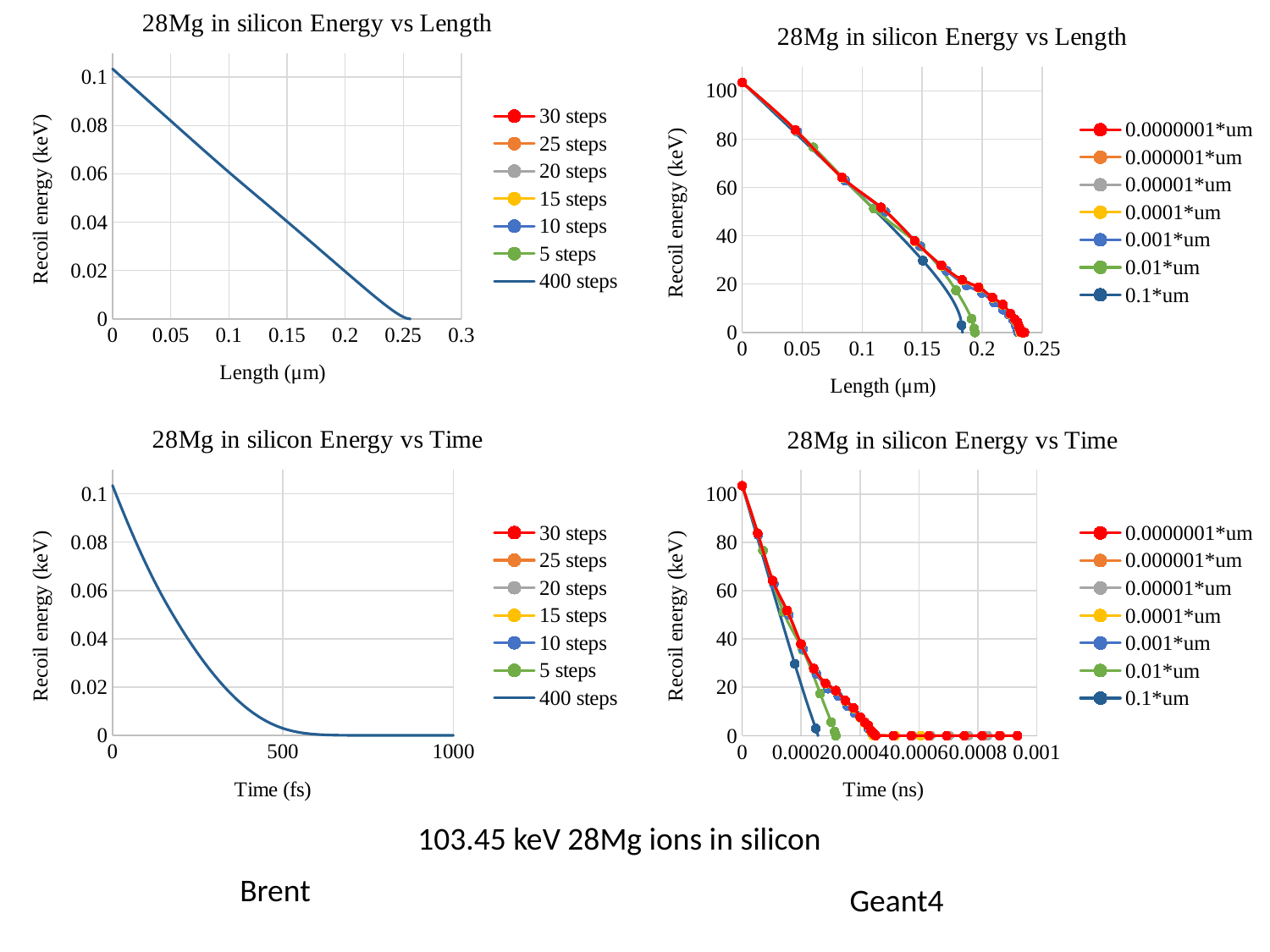

### Chart: 28Mg in silicon Energy vs Length

| Category | 0.0000001*um | 0.000001*um | 0.00001*um | 0.0001*um | 0.001*um | 0.01*um | 0.1*um |
|---|---|---|---|---|---|---|---|

### Chart: 28Mg in silicon Energy vs Length

| Category | 30 steps | 25 steps | 20 steps | 15 steps | 10 steps | 5 steps | 400 steps |
|---|---|---|---|---|---|---|---|

### Chart: 28Mg in silicon Energy vs Time

| Category | 30 steps | 25 steps | 20 steps | 15 steps | 10 steps | 5 steps | 400 steps |
|---|---|---|---|---|---|---|---|

### Chart: 28Mg in silicon Energy vs Time

| Category | 0.0000001*um | 0.000001*um | 0.00001*um | 0.0001*um | 0.001*um | 0.01*um | 0.1*um |
|---|---|---|---|---|---|---|---|
103.45 keV 28Mg ions in silicon
Brent
Geant4